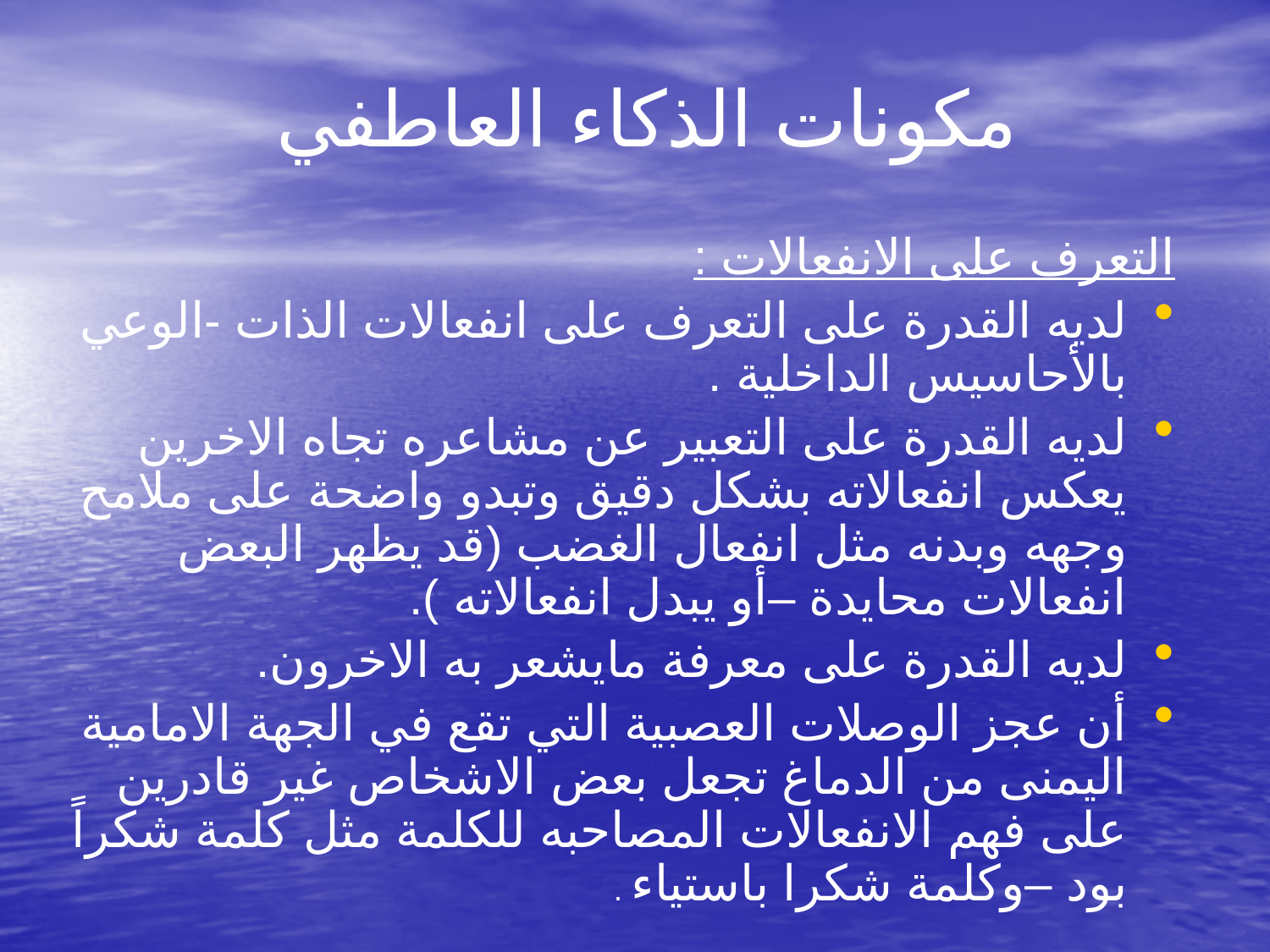

# مكونات الذكاء العاطفي
التعرف على الانفعالات :
لديه القدرة على التعرف على انفعالات الذات -الوعي بالأحاسيس الداخلية .
لديه القدرة على التعبير عن مشاعره تجاه الاخرين يعكس انفعالاته بشكل دقيق وتبدو واضحة على ملامح وجهه وبدنه مثل انفعال الغضب (قد يظهر البعض انفعالات محايدة –أو يبدل انفعالاته ).
لديه القدرة على معرفة مايشعر به الاخرون.
أن عجز الوصلات العصبية التي تقع في الجهة الامامية اليمنى من الدماغ تجعل بعض الاشخاص غير قادرين على فهم الانفعالات المصاحبه للكلمة مثل كلمة شكراً بود –وكلمة شكرا باستياء .